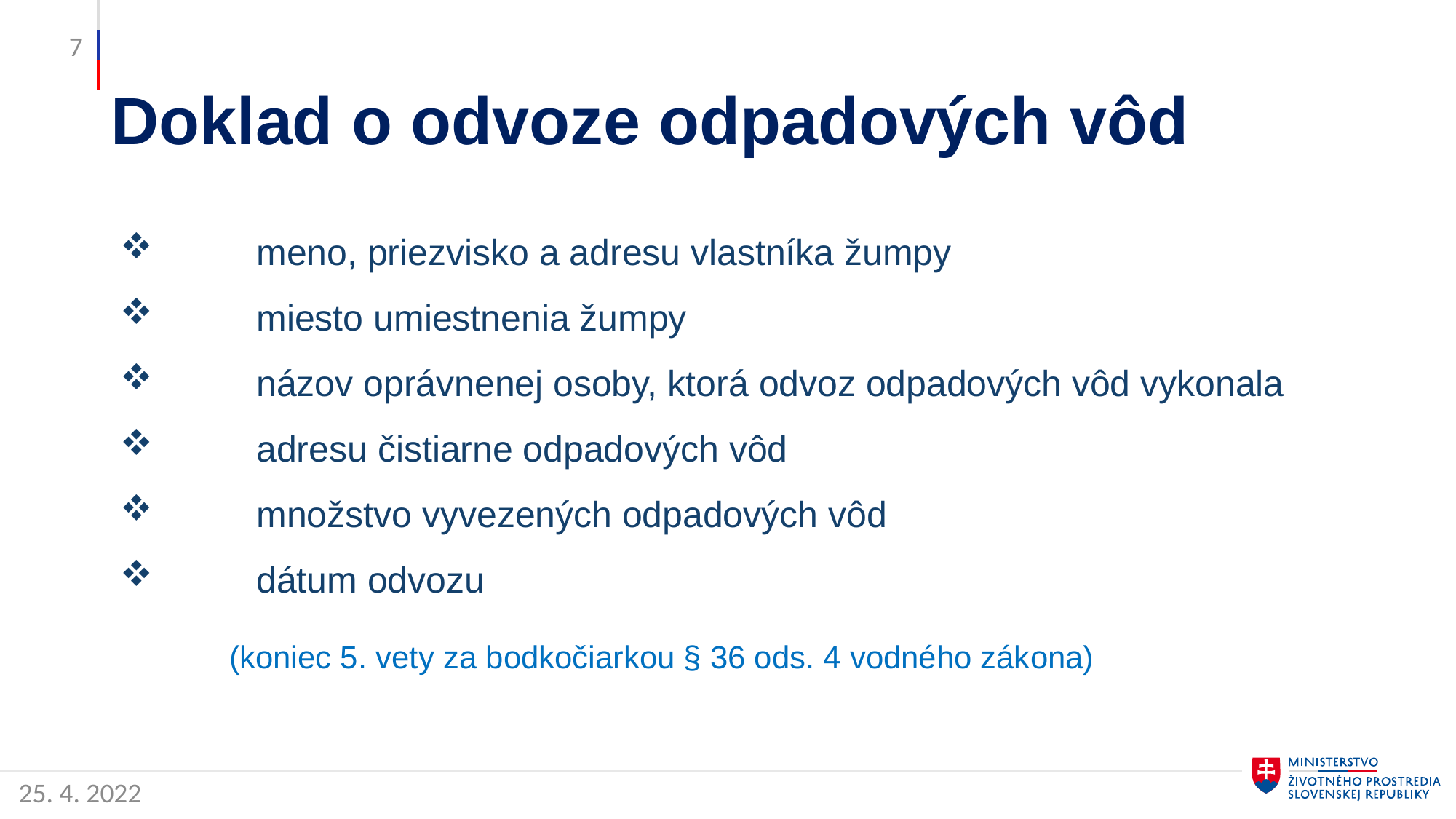

7
# Doklad o odvoze odpadových vôd
 	meno, priezvisko a adresu vlastníka žumpy
 	miesto umiestnenia žumpy
	názov oprávnenej osoby, ktorá odvoz odpadových vôd vykonala
 	adresu čistiarne odpadových vôd
 	množstvo vyvezených odpadových vôd
 	dátum odvozu
	(koniec 5. vety za bodkočiarkou § 36 ods. 4 vodného zákona)

25. 4. 2022